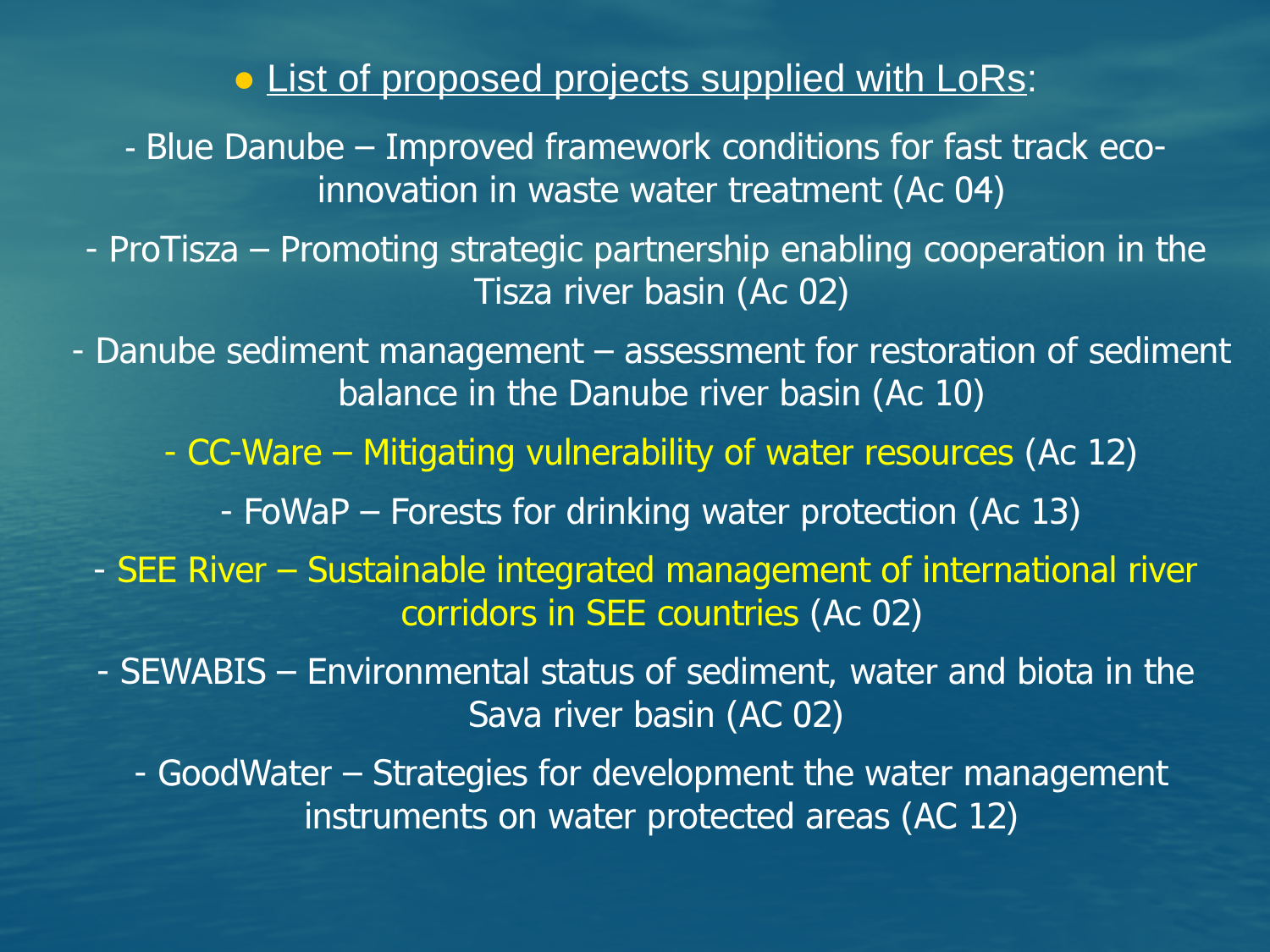

● List of proposed projects supplied with LoRs:

   - Blue Danube – Improved framework conditions for fast track eco-
     innovation in waste water treatment (Ac 04)

   - ProTisza – Promoting strategic partnership enabling cooperation in the
     Tisza river basin (Ac 02)

   - Danube sediment management – assessment for restoration of sediment
     balance in the Danube river basin (Ac 10)

   - CC-Ware – Mitigating vulnerability of water resources (Ac 12)

   - FoWaP – Forests for drinking water protection (Ac 13)

   - SEE River – Sustainable integrated management of international river
     corridors in SEE countries (Ac 02)

   - SEWABIS – Environmental status of sediment, water and biota in the
     Sava river basin (AC 02)

   - GoodWater – Strategies for development the water management
     instruments on water protected areas (AC 12)